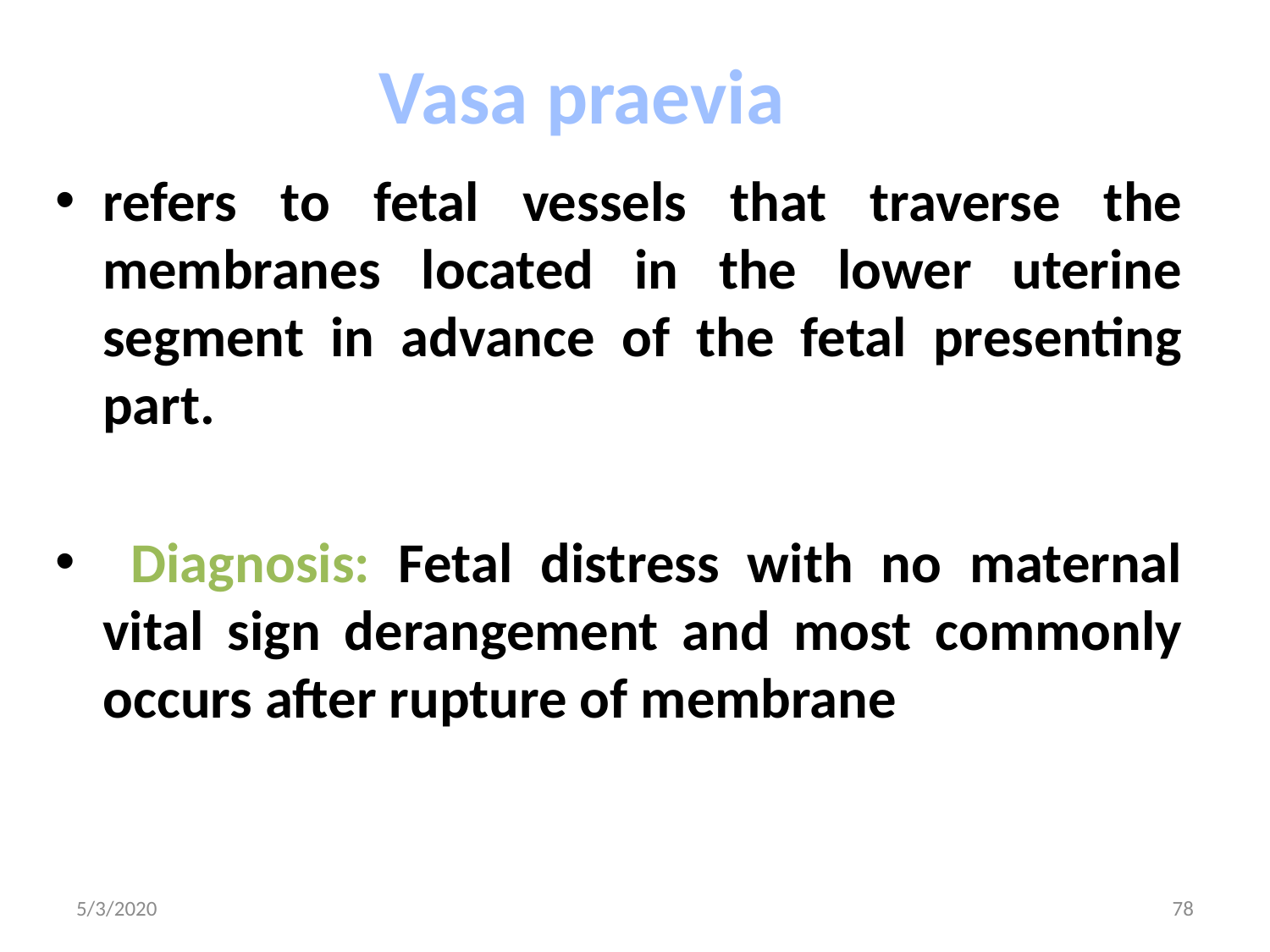

# Vasa praevia
refers to fetal vessels that traverse the membranes located in the lower uterine segment in advance of the fetal presenting part.

 Diagnosis: Fetal distress with no maternal vital sign derangement and most commonly occurs after rupture of membrane

5/3/2020
78